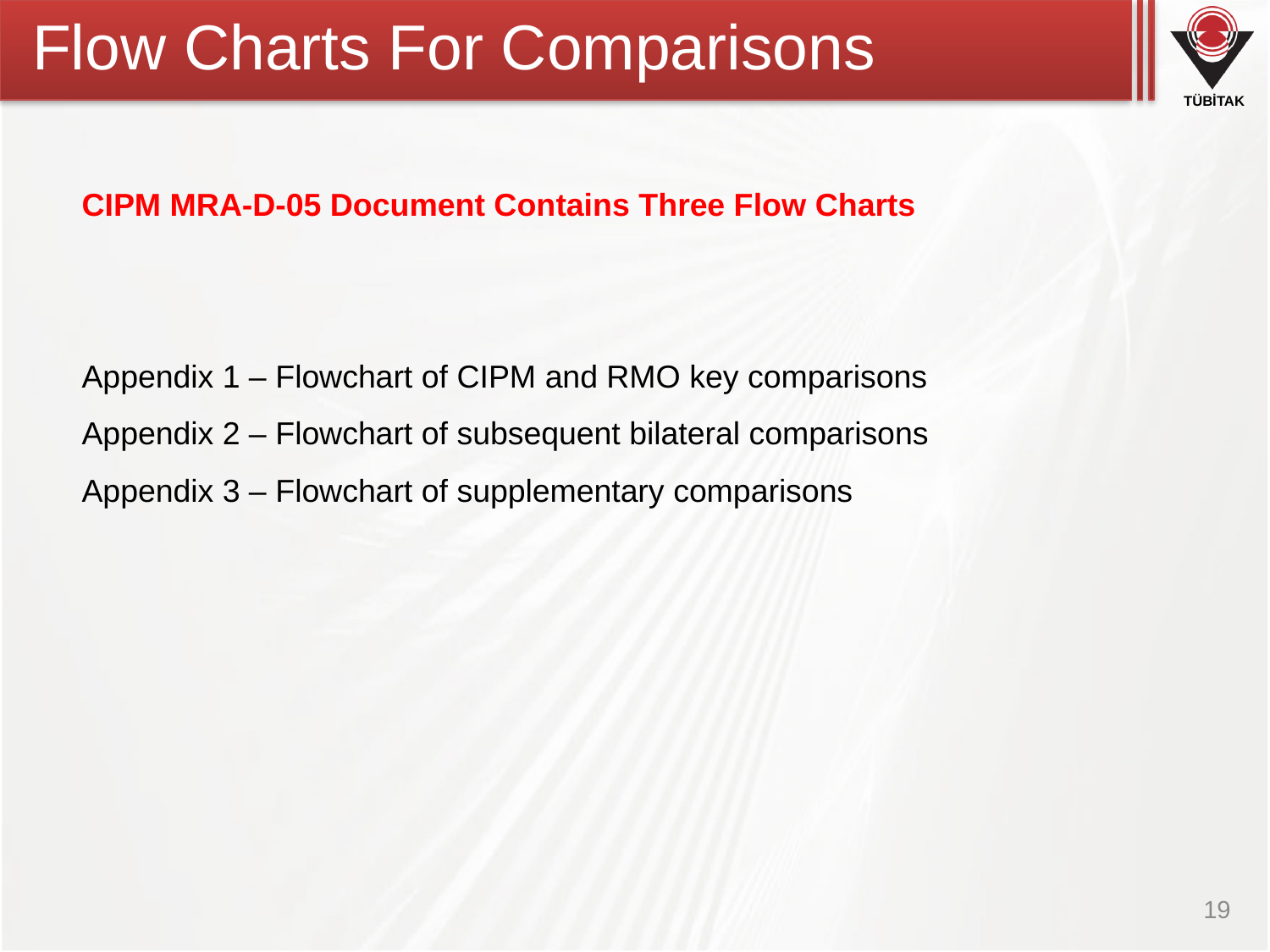

Flow Charts For Comparisons
CIPM MRA-D-05 Document Contains Three Flow Charts

Appendix 1 – Flowchart of CIPM and RMO key comparisons
Appendix 2 – Flowchart of subsequent bilateral comparisons
Appendix 3 – Flowchart of supplementary comparisons
19